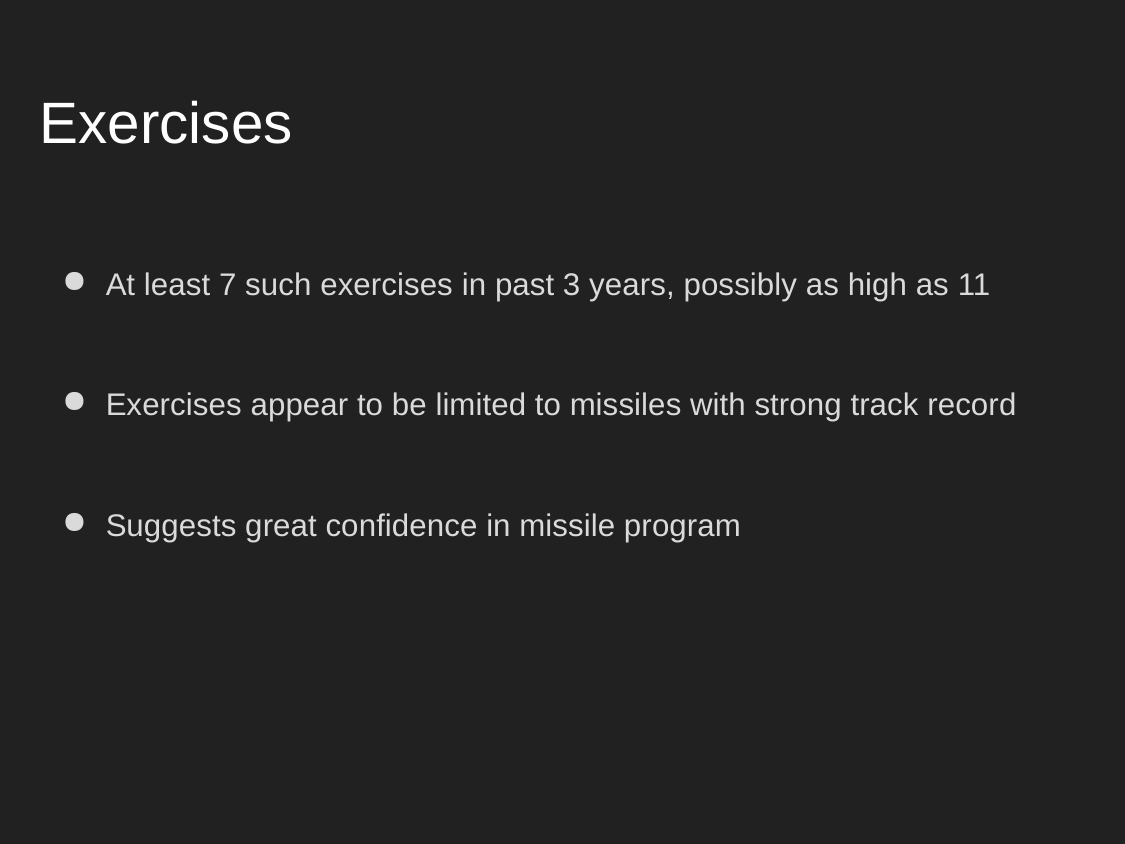

# Exercises
At least 7 such exercises in past 3 years, possibly as high as 11

Exercises appear to be limited to missiles with strong track record

Suggests great confidence in missile program